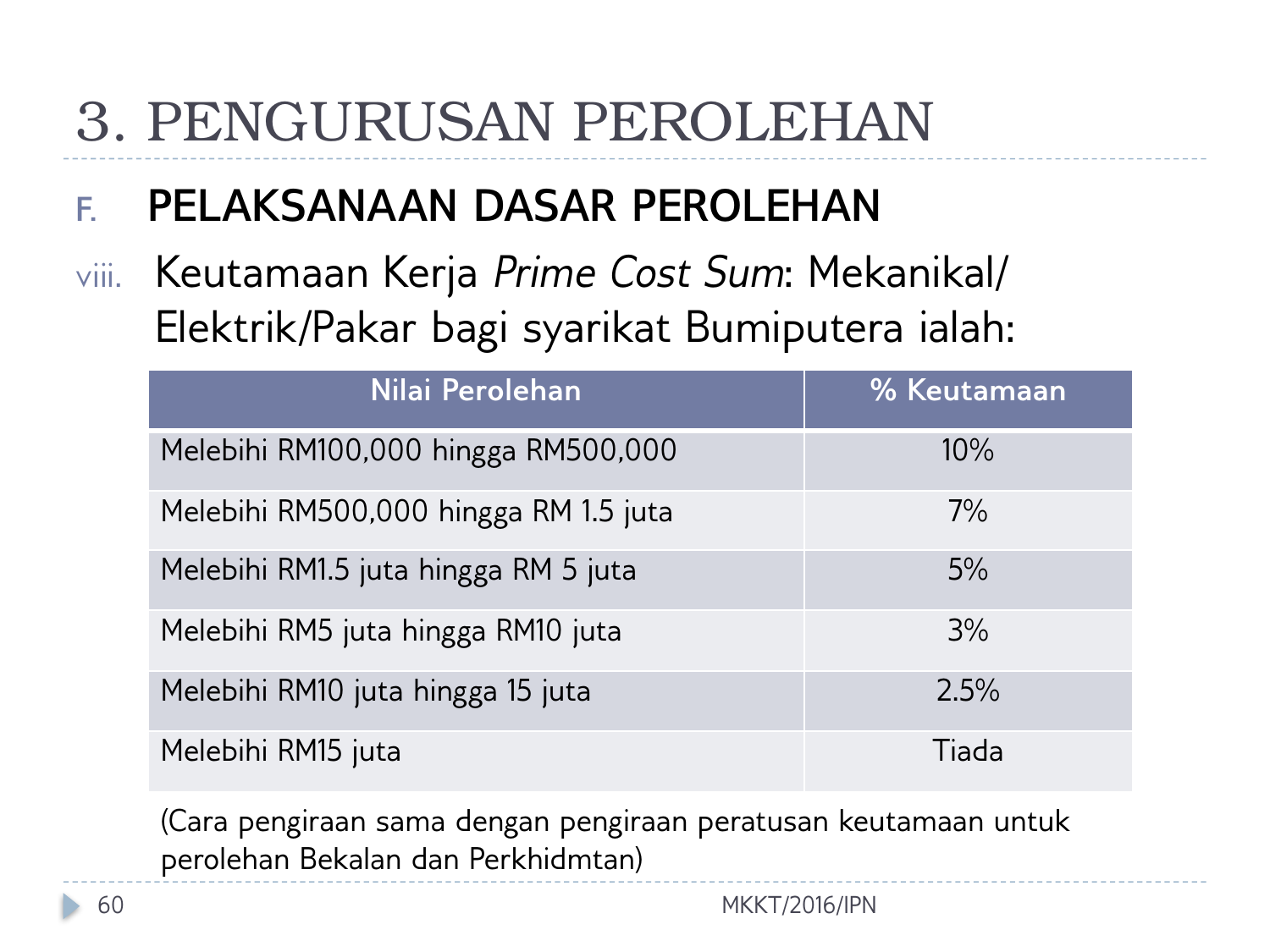

# 3. PENGURUSAN PEROLEHAN
PELAKSANAAN DASAR PEROLEHAN
Keutamaan Kerja Prime Cost Sum: Mekanikal/ Elektrik/Pakar bagi syarikat Bumiputera ialah:
| Nilai Perolehan | % Keutamaan |
| --- | --- |
| Melebihi RM100,000 hingga RM500,000 | 10% |
| Melebihi RM500,000 hingga RM 1.5 juta | 7% |
| Melebihi RM1.5 juta hingga RM 5 juta | 5% |
| Melebihi RM5 juta hingga RM10 juta | 3% |
| Melebihi RM10 juta hingga 15 juta | 2.5% |
| Melebihi RM15 juta | Tiada |
(Cara pengiraan sama dengan pengiraan peratusan keutamaan untuk perolehan Bekalan dan Perkhidmtan)
60
MKKT/2016/IPN